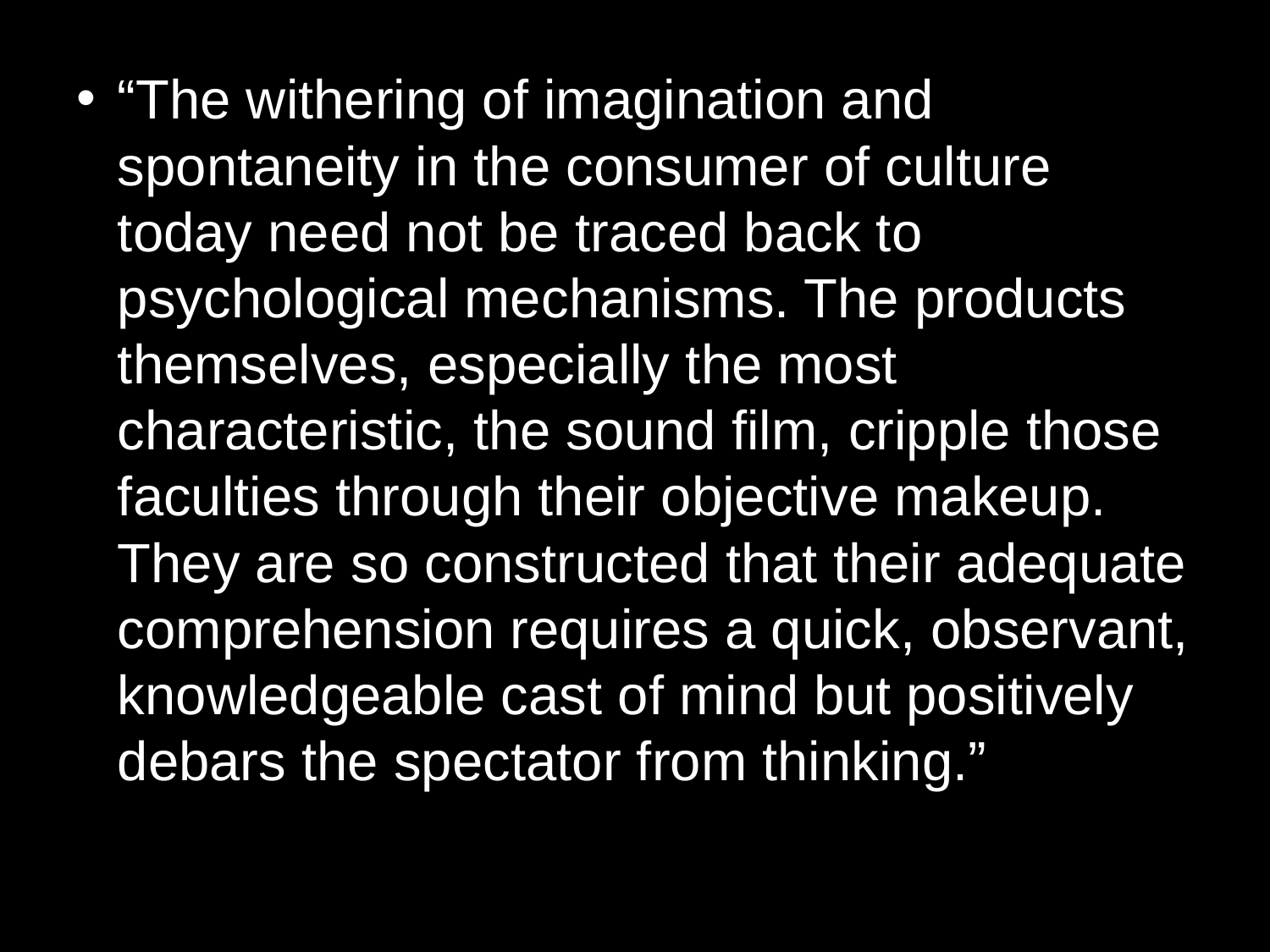

“The withering of imagination and spontaneity in the consumer of culture today need not be traced back to psychological mechanisms. The products themselves, especially the most characteristic, the sound film, cripple those faculties through their objective makeup. They are so constructed that their adequate comprehension requires a quick, observant, knowledgeable cast of mind but positively debars the spectator from thinking.”